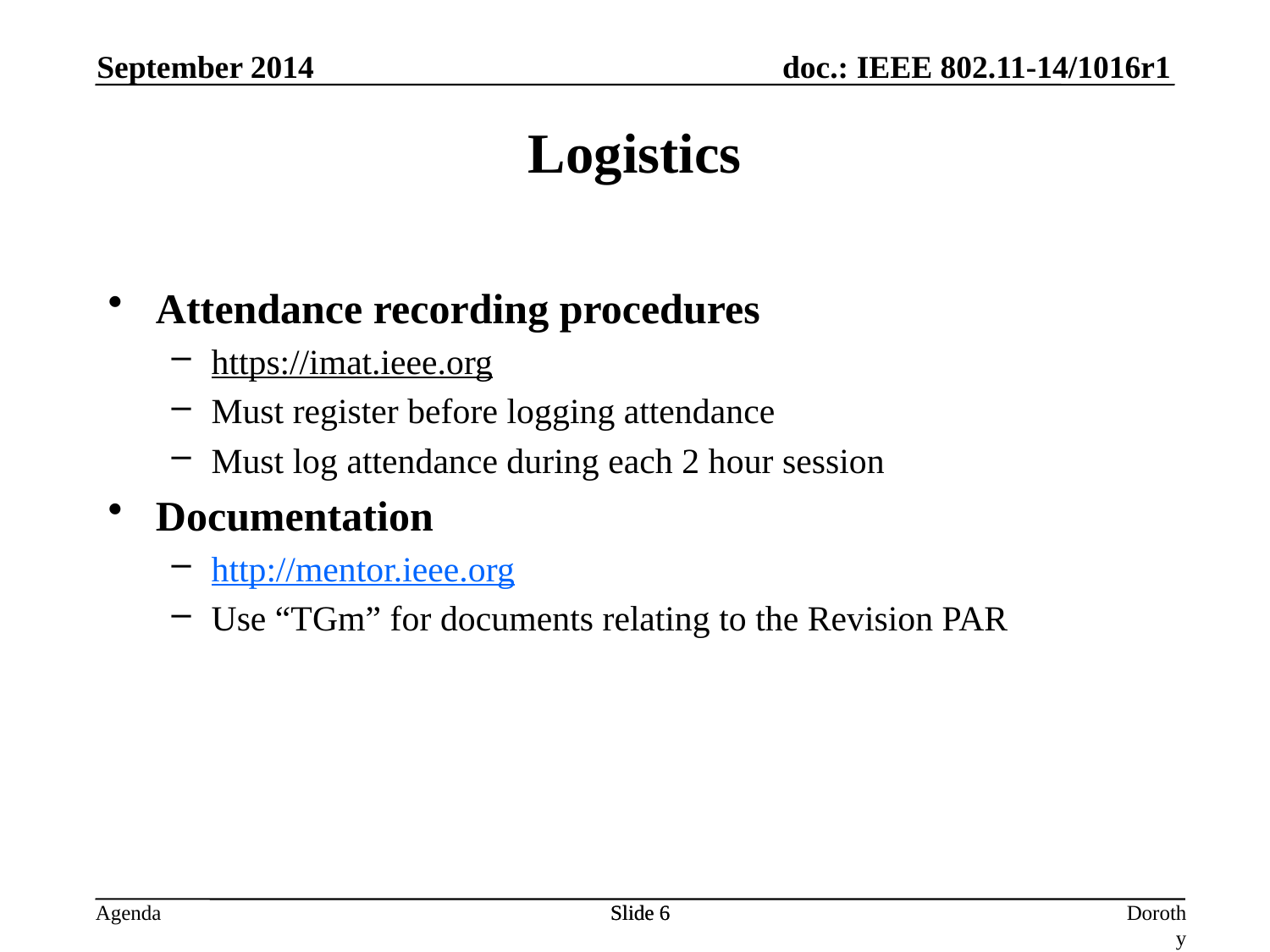

Logistics
Attendance recording procedures
https://imat.ieee.org
Must register before logging attendance
Must log attendance during each 2 hour session
Documentation
http://mentor.ieee.org
Use “TGm” for documents relating to the Revision PAR
September 2014
Slide 6
Slide 6
Dorothy Stanley, Aruba Networks